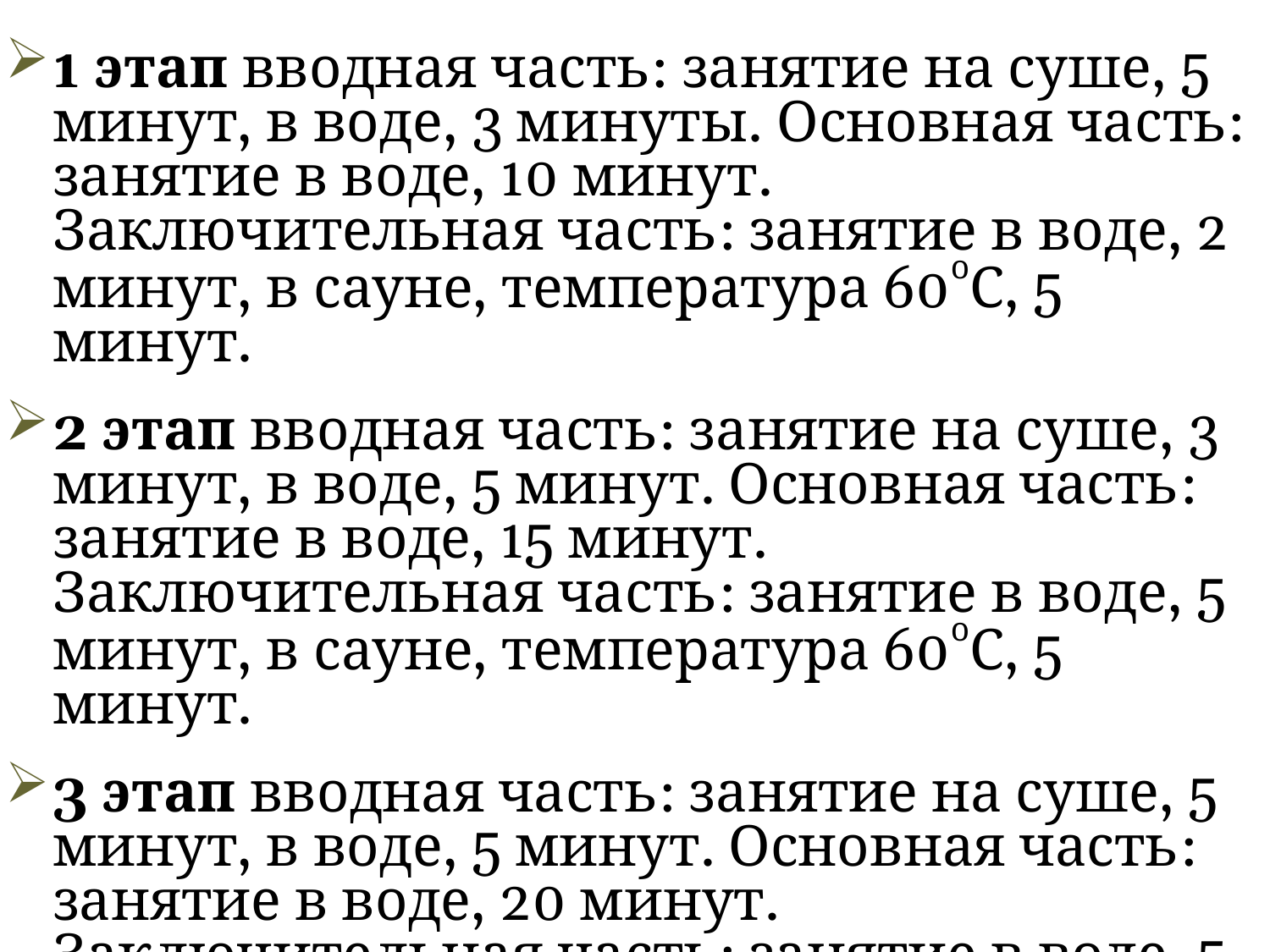

1 этап вводная часть: занятие на суше, 5 минут, в воде, 3 минуты. Основная часть: занятие в воде, 10 минут. Заключительная часть: занятие в воде, 2 минут, в сауне, температура 60оС, 5 минут.
2 этап вводная часть: занятие на суше, 3 минут, в воде, 5 минут. Основная часть: занятие в воде, 15 минут. Заключительная часть: занятие в воде, 5 минут, в сауне, температура 60оС, 5 минут.
3 этап вводная часть: занятие на суше, 5 минут, в воде, 5 минут. Основная часть: занятие в воде, 20 минут. Заключительная часть: занятие в воде, 5 минут, в сауне, температура 60о